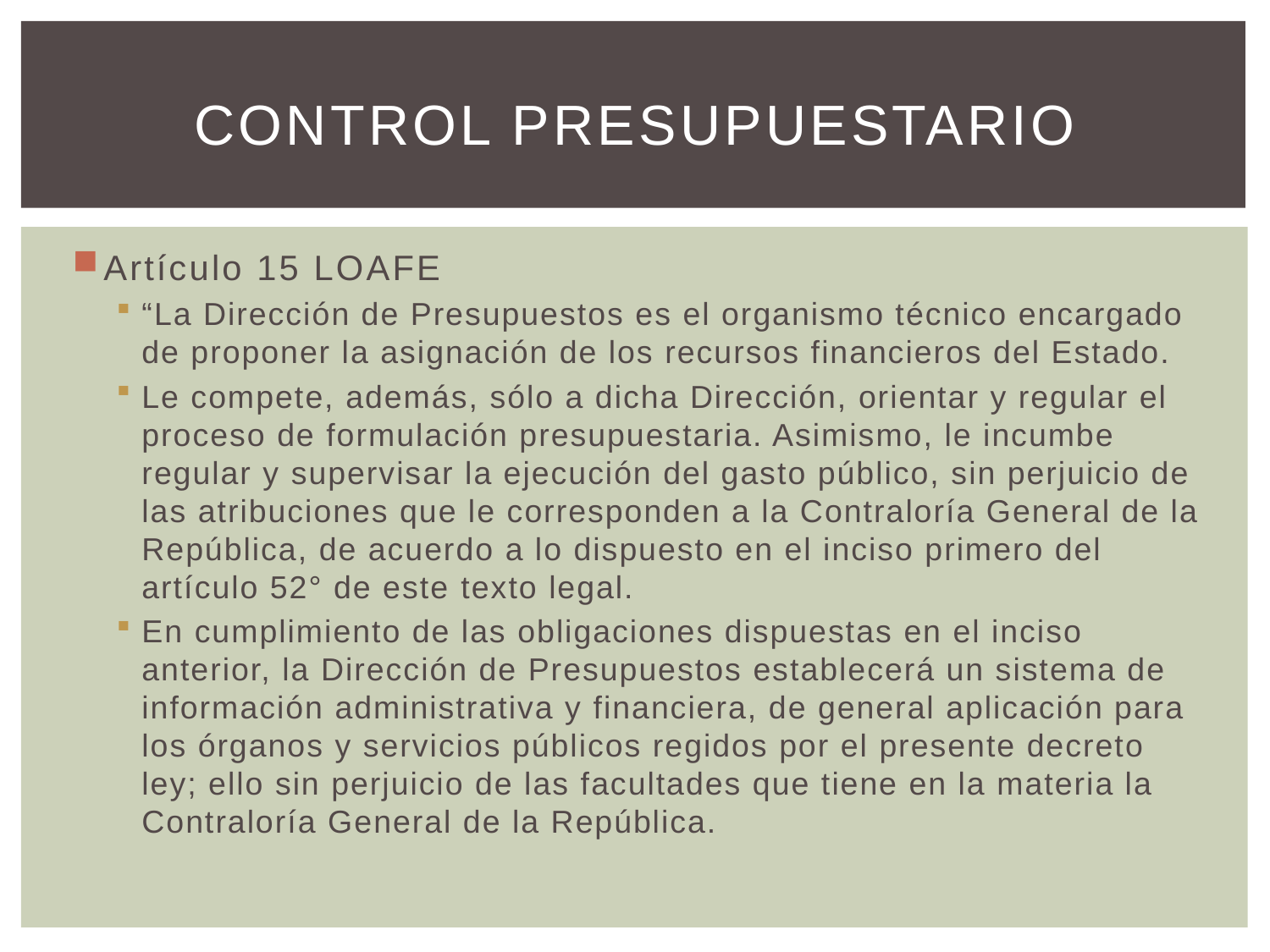

# Control presupuestario
Artículo 15 LOAFE
“La Dirección de Presupuestos es el organismo técnico encargado de proponer la asignación de los recursos financieros del Estado.
Le compete, además, sólo a dicha Dirección, orientar y regular el proceso de formulación presupuestaria. Asimismo, le incumbe regular y supervisar la ejecución del gasto público, sin perjuicio de las atribuciones que le corresponden a la Contraloría General de la República, de acuerdo a lo dispuesto en el inciso primero del artículo 52° de este texto legal.
En cumplimiento de las obligaciones dispuestas en el inciso anterior, la Dirección de Presupuestos establecerá un sistema de información administrativa y financiera, de general aplicación para los órganos y servicios públicos regidos por el presente decreto ley; ello sin perjuicio de las facultades que tiene en la materia la Contraloría General de la República.